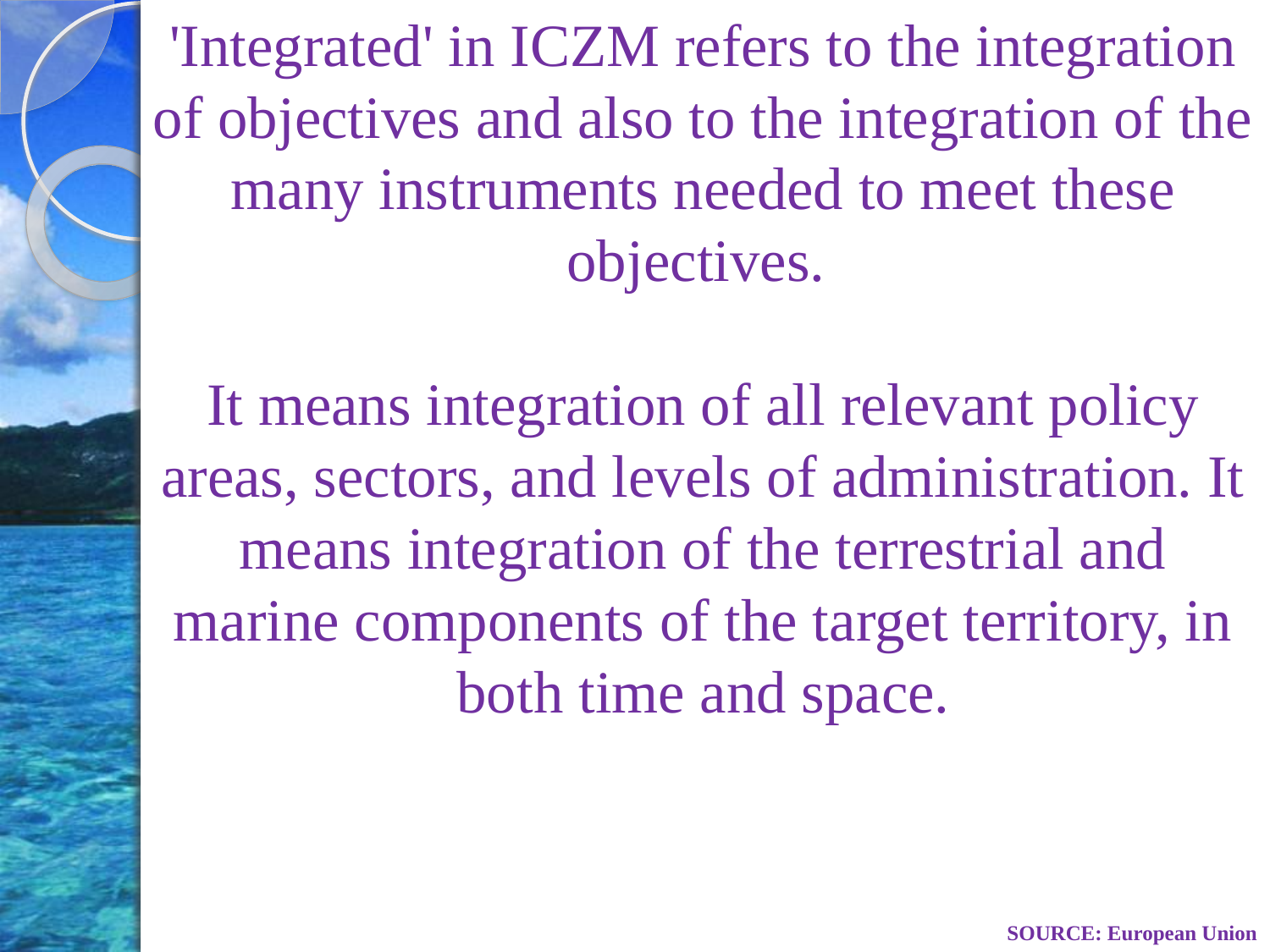

'Integrated' in ICZM refers to the integration of objectives and also to the integration of the many instruments needed to meet these objectives.
It means integration of all relevant policy areas, sectors, and levels of administration. It means integration of the terrestrial and marine components of the target territory, in both time and space.
SOURCE: European Union